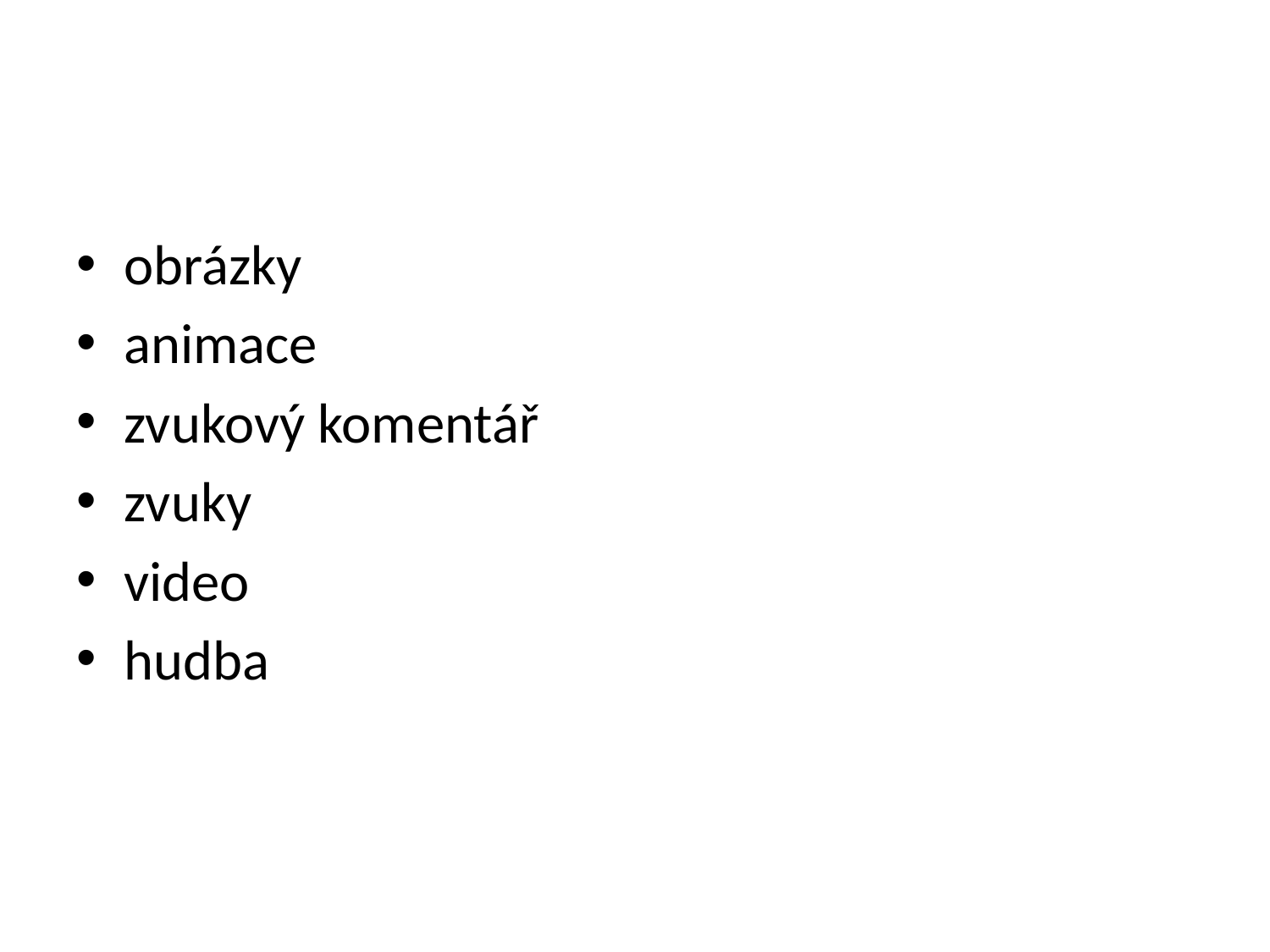

# Co obsahuje multimediální prezentace
obrázky
animace
zvukový komentář
zvuky
video
hudba